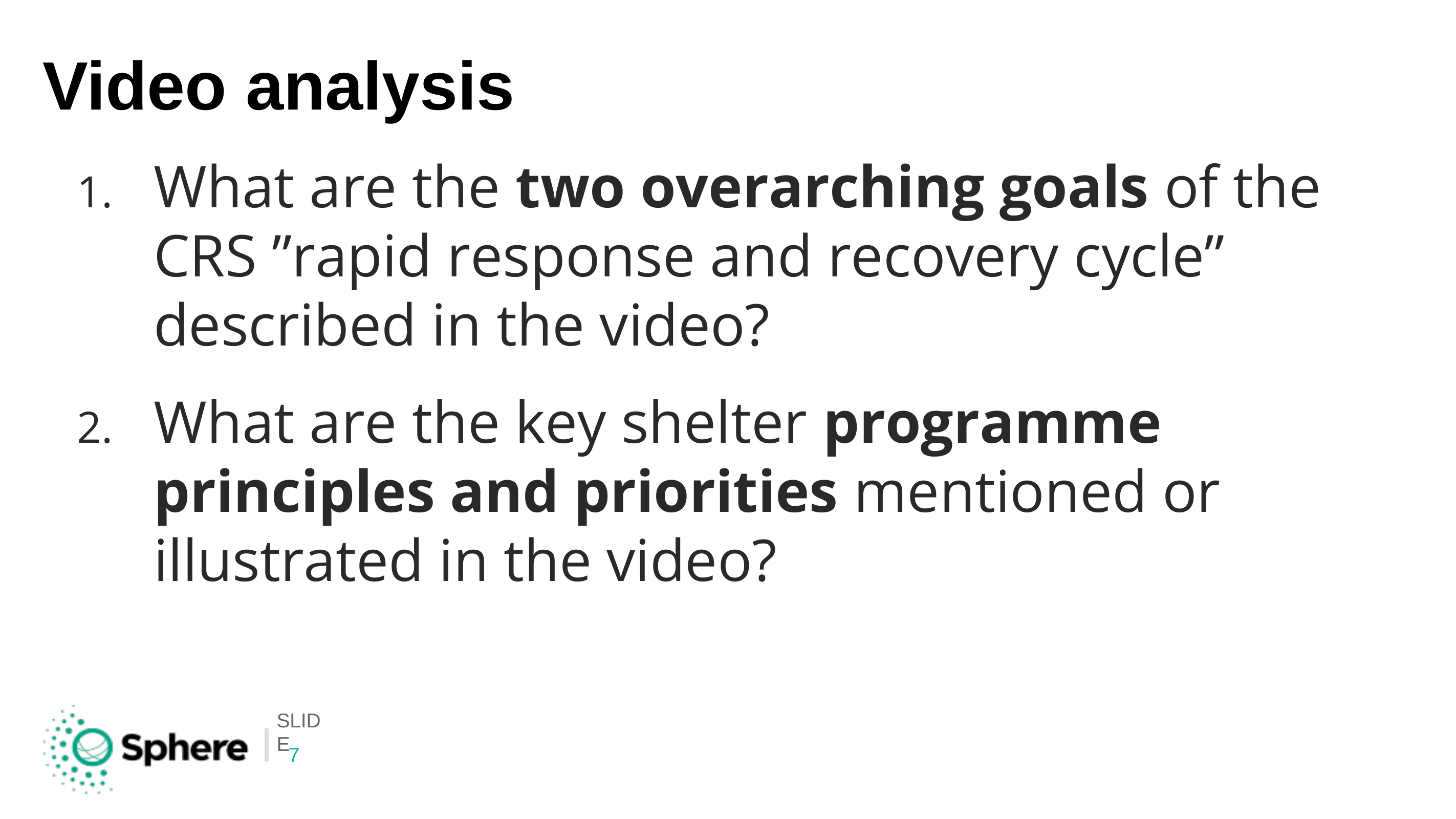

# Video analysis
What are the two overarching goals of the CRS ”rapid response and recovery cycle” described in the video?
What are the key shelter programme principles and priorities mentioned or illustrated in the video?
7